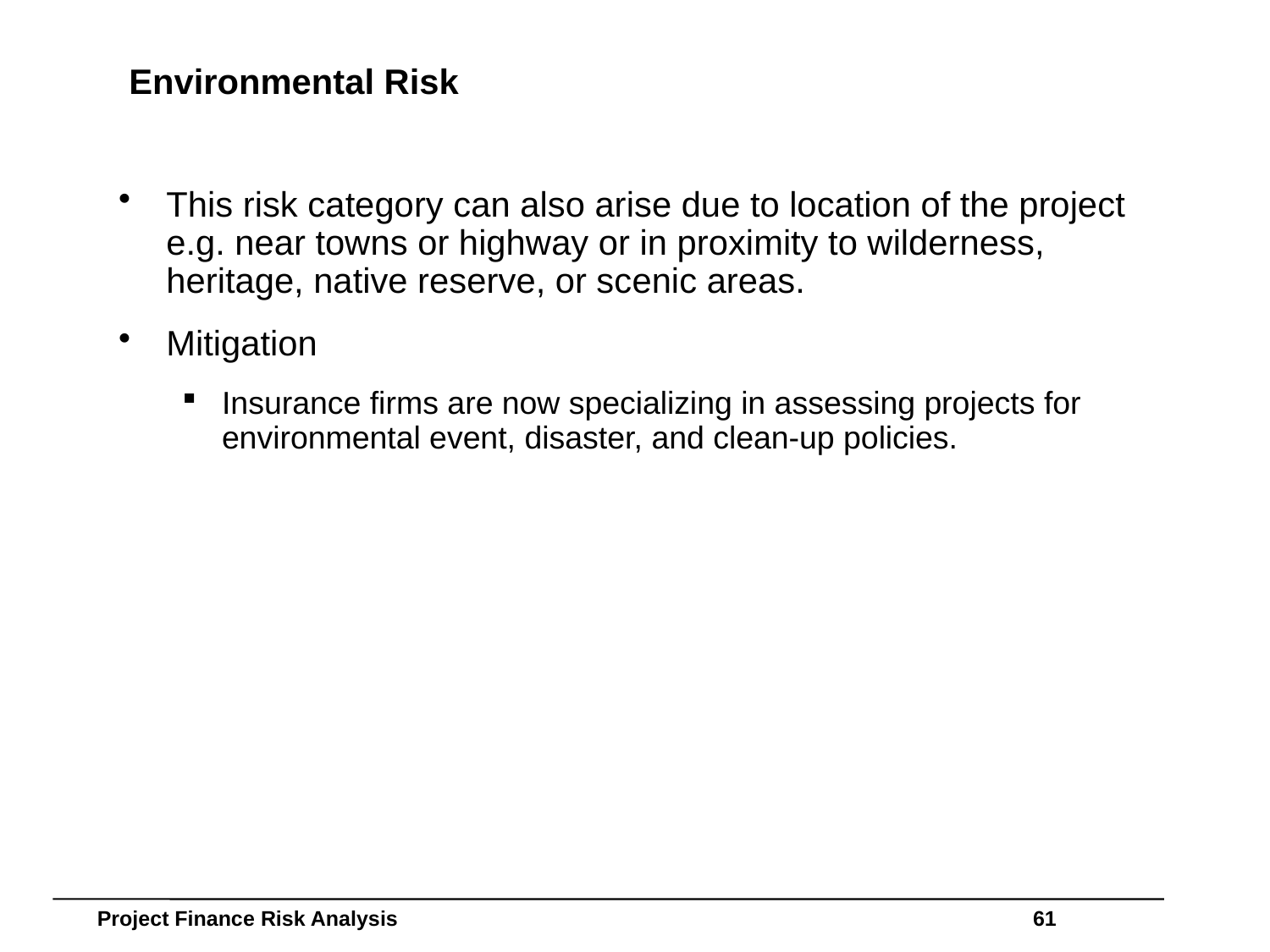

# Environmental Risk
This risk category can also arise due to location of the project e.g. near towns or highway or in proximity to wilderness, heritage, native reserve, or scenic areas.
Mitigation
Insurance firms are now specializing in assessing projects for environmental event, disaster, and clean-up policies.